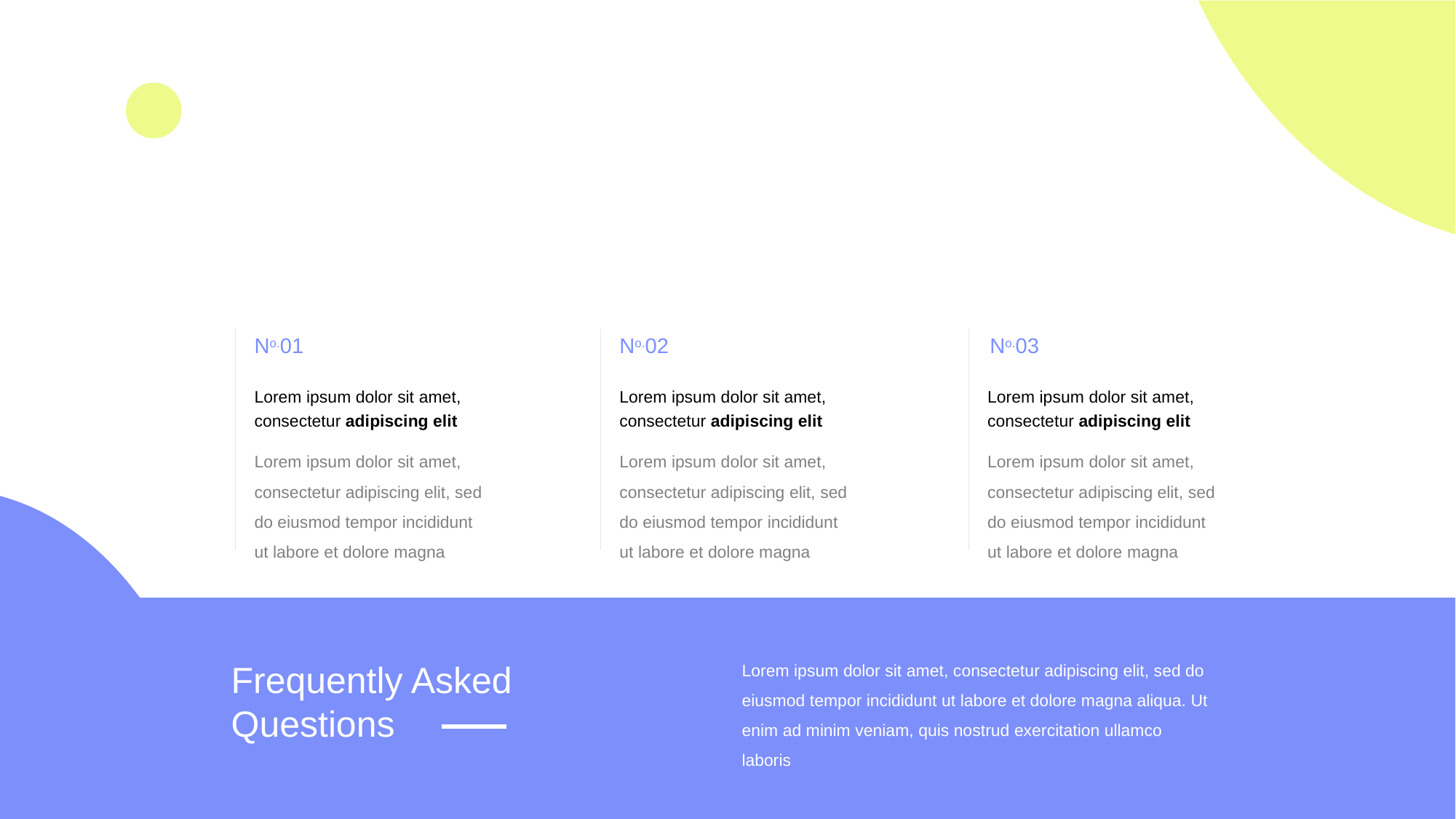

No.01
No.02
No.03
Lorem ipsum dolor sit amet, consectetur adipiscing elit
Lorem ipsum dolor sit amet, consectetur adipiscing elit
Lorem ipsum dolor sit amet, consectetur adipiscing elit
Lorem ipsum dolor sit amet, consectetur adipiscing elit, sed do eiusmod tempor incididunt ut labore et dolore magna
Lorem ipsum dolor sit amet, consectetur adipiscing elit, sed do eiusmod tempor incididunt ut labore et dolore magna
Lorem ipsum dolor sit amet, consectetur adipiscing elit, sed do eiusmod tempor incididunt ut labore et dolore magna
Lorem ipsum dolor sit amet, consectetur adipiscing elit, sed do eiusmod tempor incididunt ut labore et dolore magna aliqua. Ut enim ad minim veniam, quis nostrud exercitation ullamco laboris
Frequently Asked Questions